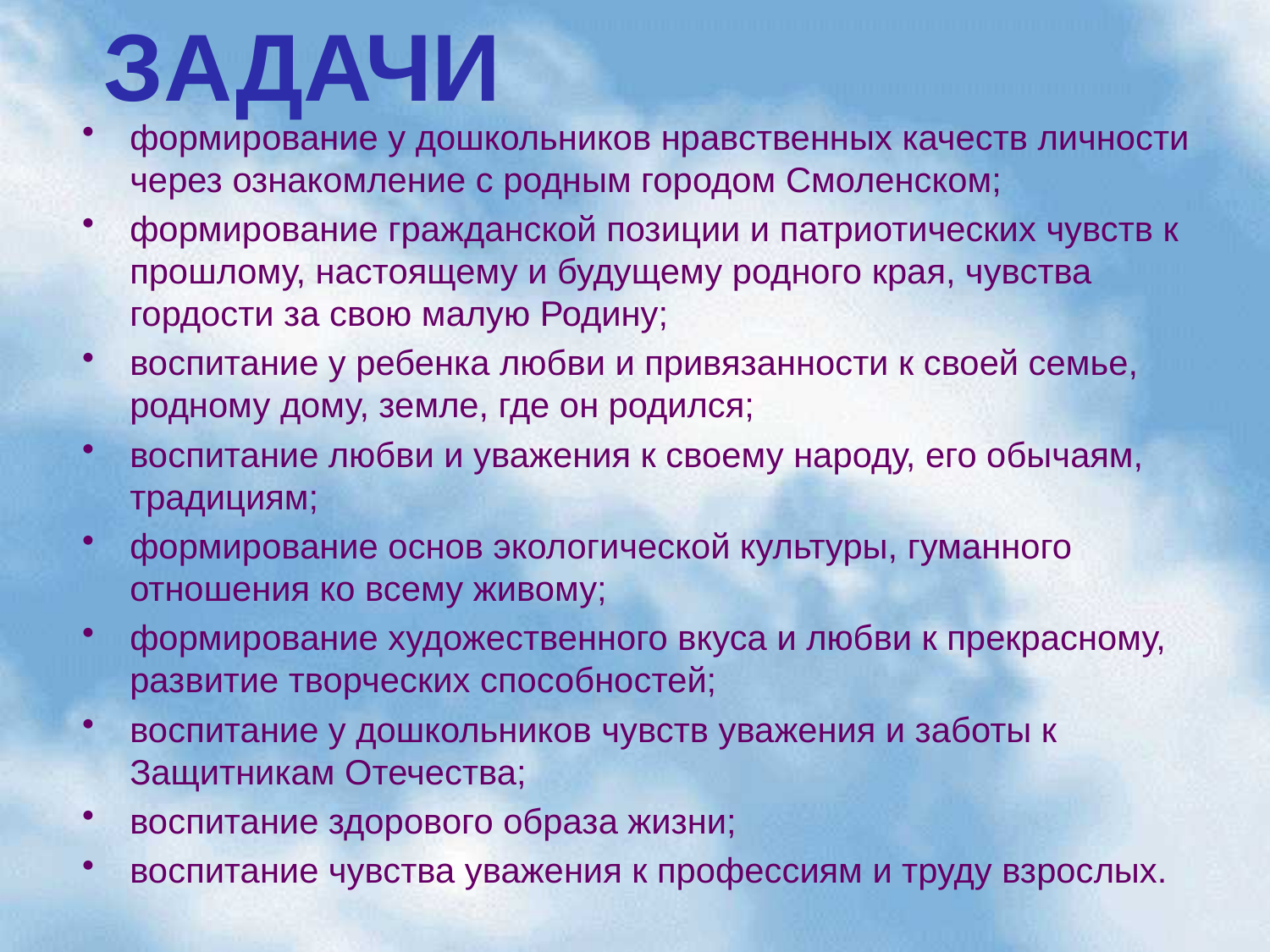

ЗАДАЧИ
формирование у дошкольников нравственных качеств личности через ознакомление с родным городом Смоленском;
формирование гражданской позиции и патриотических чувств к прошлому, настоящему и будущему родного края, чувства гордости за свою малую Родину;
воспитание у ребенка любви и привязанности к своей семье, родному дому, земле, где он родился;
воспитание любви и уважения к своему народу, его обычаям, традициям;
формирование основ экологической культуры, гуманного отношения ко всему живому;
формирование художественного вкуса и любви к прекрасному, развитие творческих способностей;
воспитание у дошкольников чувств уважения и заботы к Защитникам Отечества;
воспитание здорового образа жизни;
воспитание чувства уважения к профессиям и труду взрослых.